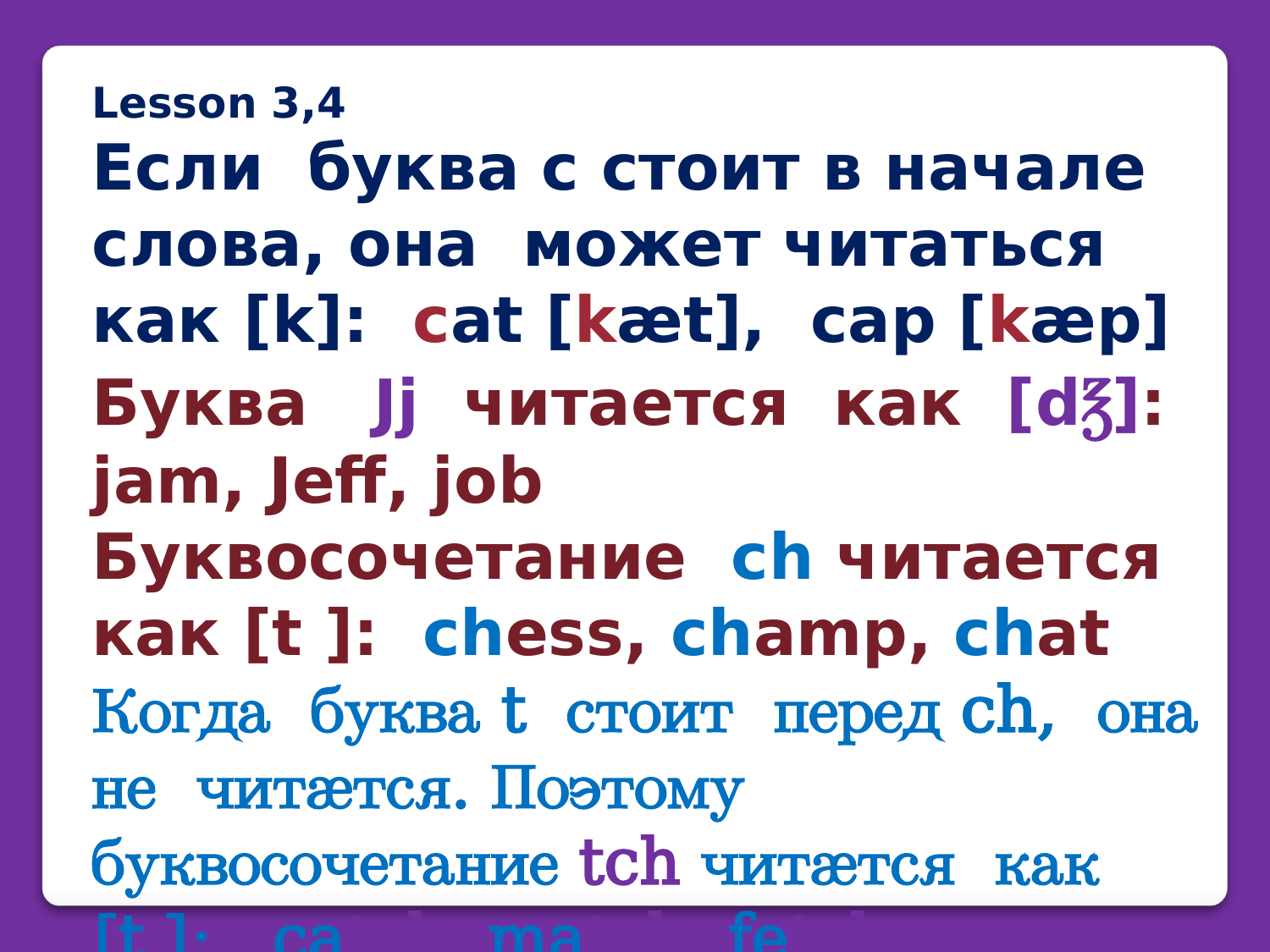

Lesson 3,4
Если  буква с стоит в начале  слова, она  может читaться как [k]:  cat [kæt],  cap [kæp]
Буква   Jj  читается  как  [d℥]:
jam, Jeff, job
Буквосочетание  ch читается как [t ]:  chess, champ, chat
Когда  буква t  стоит  перед ch,  она  не  читается. Поэтому  буквосочетание tch читается  как  [t ]:   catch, match, fetch